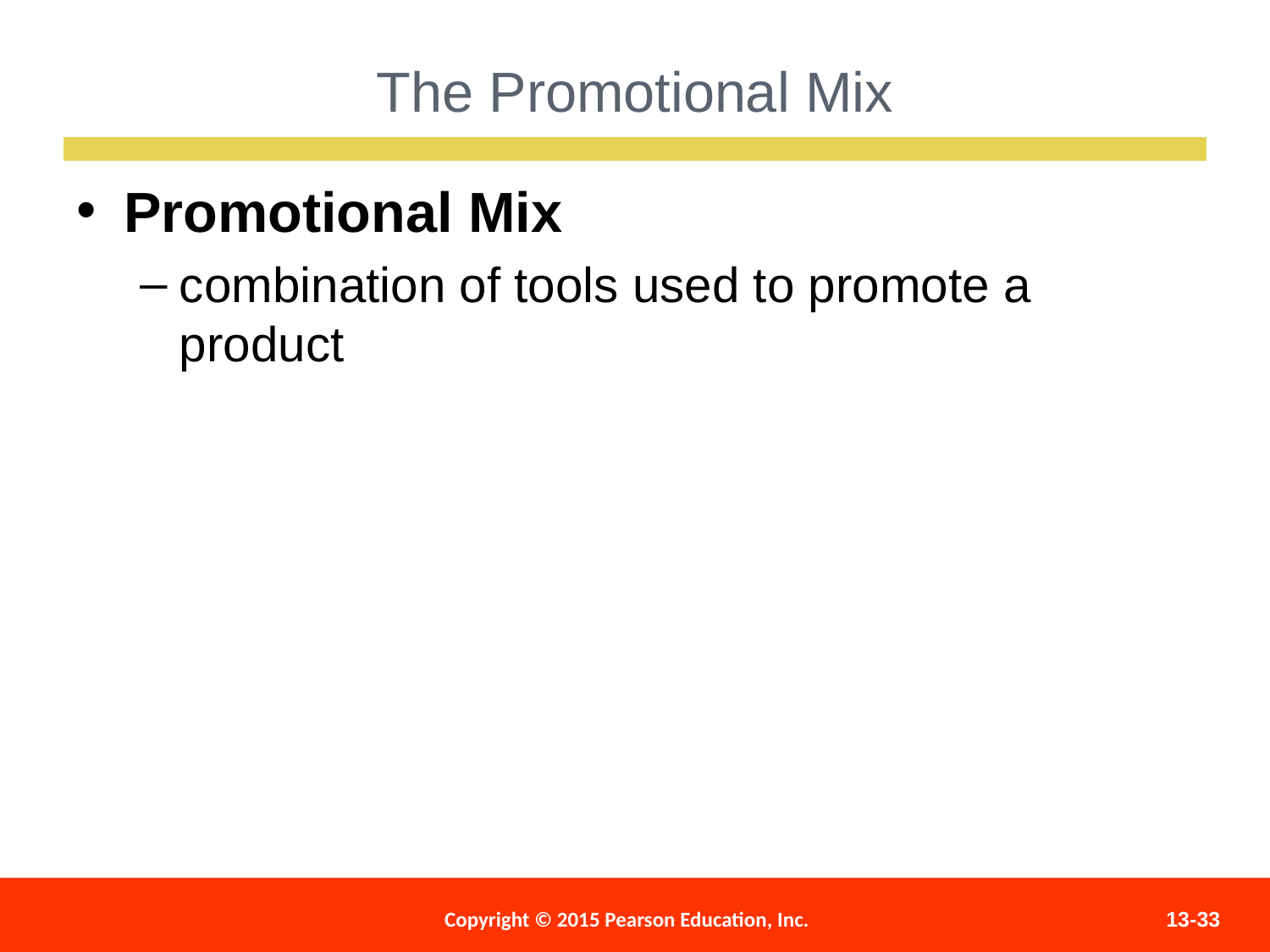

The Promotional Mix
Promotional Mix
combination of tools used to promote a product